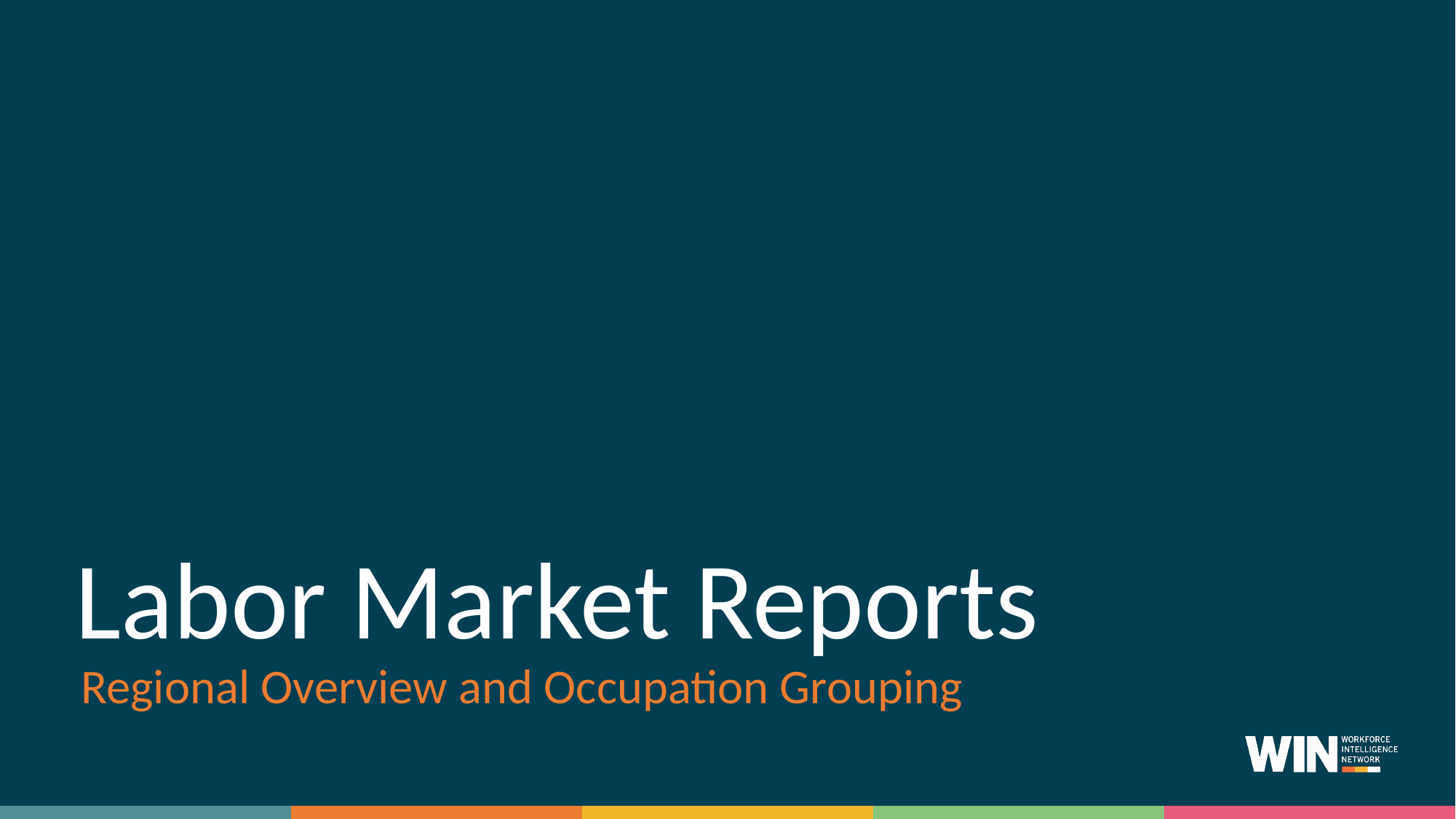

Labor Market Reports
Regional Overview and Occupation Grouping